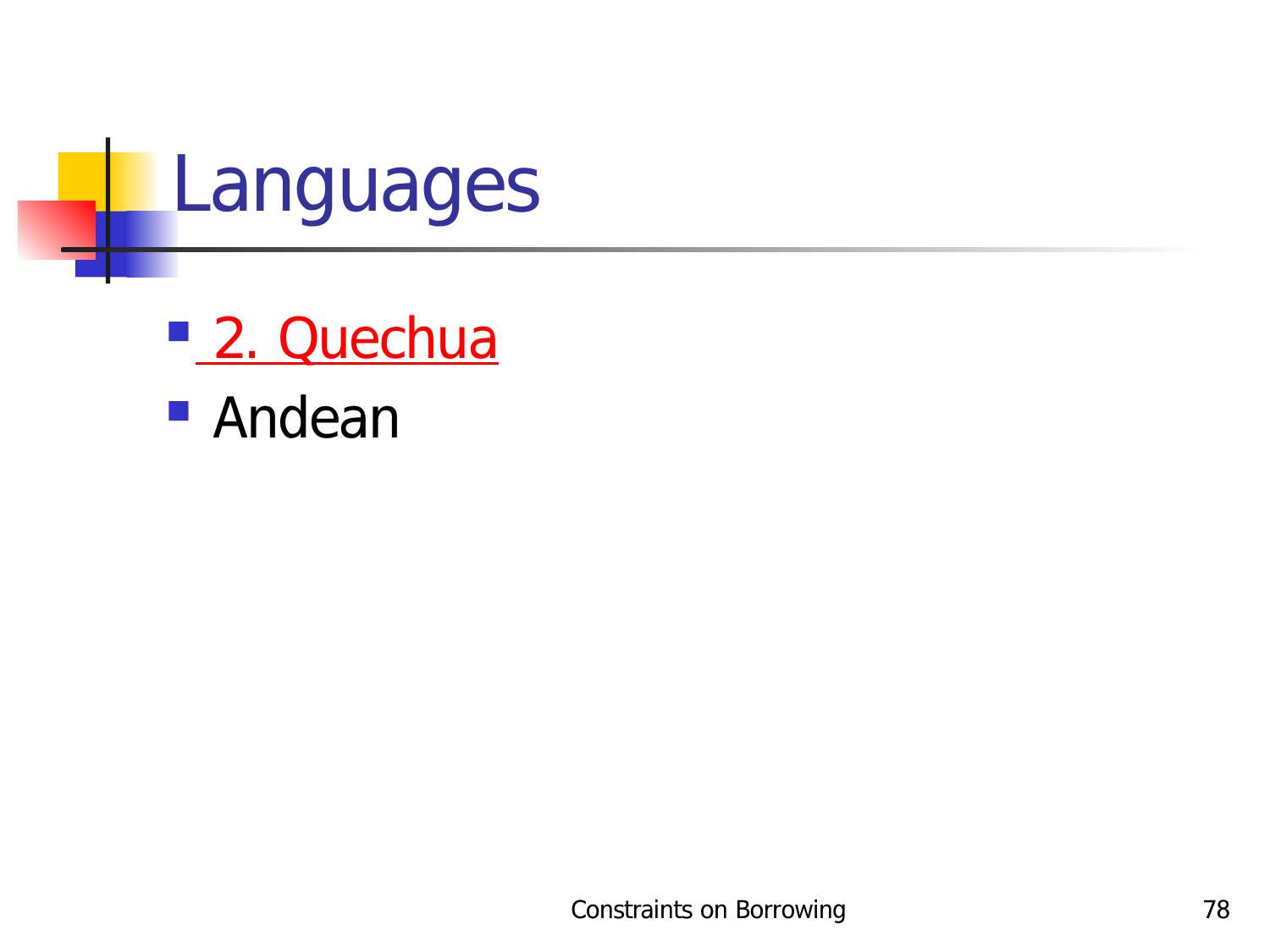

# Languages
 2. Quechua
 Andean
Constraints on Borrowing
78